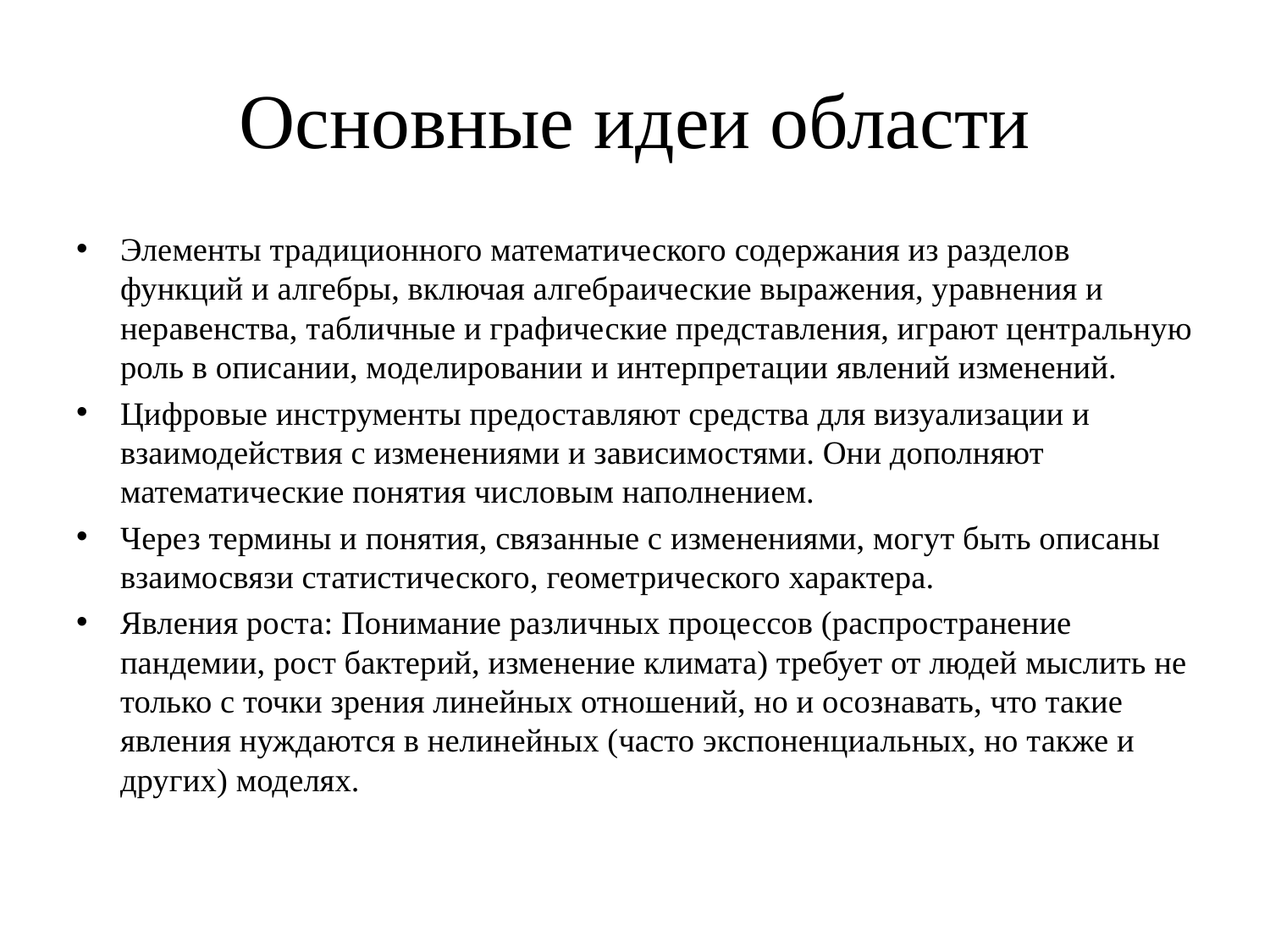

# Основные идеи области
Элементы традиционного математического содержания из разделов функций и алгебры, включая алгебраические выражения, уравнения и неравенства, табличные и графические представления, играют центральную роль в описании, моделировании и интерпретации явлений изменений.
Цифровые инструменты предоставляют средства для визуализации и взаимодействия с изменениями и зависимостями. Они дополняют математические понятия числовым наполнением.
Через термины и понятия, связанные с изменениями, могут быть описаны взаимосвязи статистического, геометрического характера.
Явления роста: Понимание различных процессов (распространение пандемии, рост бактерий, изменение климата) требует от людей мыслить не только с точки зрения линейных отношений, но и осознавать, что такие явления нуждаются в нелинейных (часто экспоненциальных, но также и других) моделях.